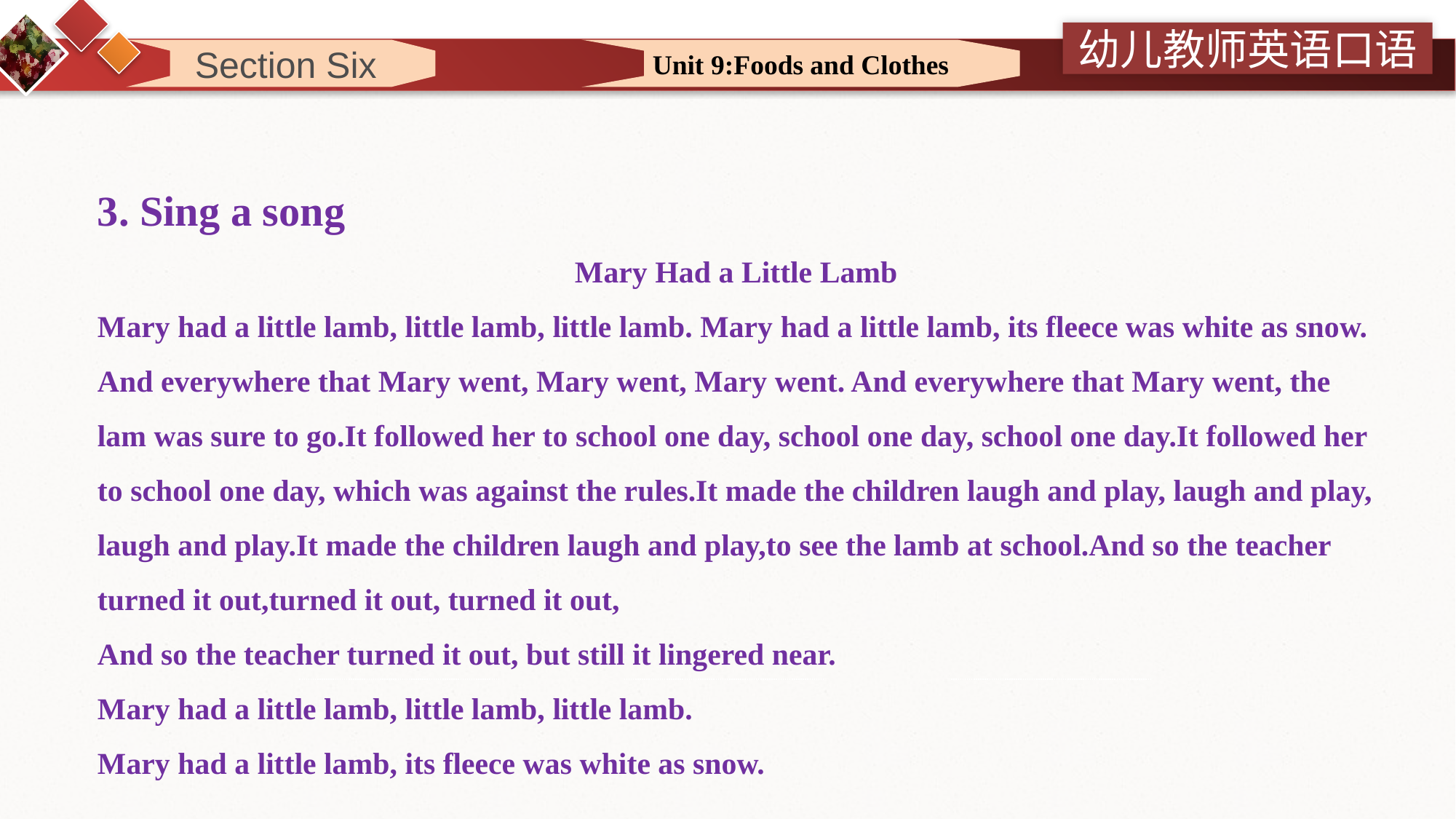

Section Six
Unit 9:Foods and Clothes
3. Sing a song
Mary Had a Little Lamb
Mary had a little lamb, little lamb, little lamb. Mary had a little lamb, its fleece was white as snow.
And everywhere that Mary went, Mary went, Mary went. And everywhere that Mary went, the lam was sure to go.It followed her to school one day, school one day, school one day.It followed her to school one day, which was against the rules.It made the children laugh and play, laugh and play, laugh and play.It made the children laugh and play,to see the lamb at school.And so the teacher turned it out,turned it out, turned it out,
And so the teacher turned it out, but still it lingered near.
Mary had a little lamb, little lamb, little lamb.
Mary had a little lamb, its fleece was white as snow.